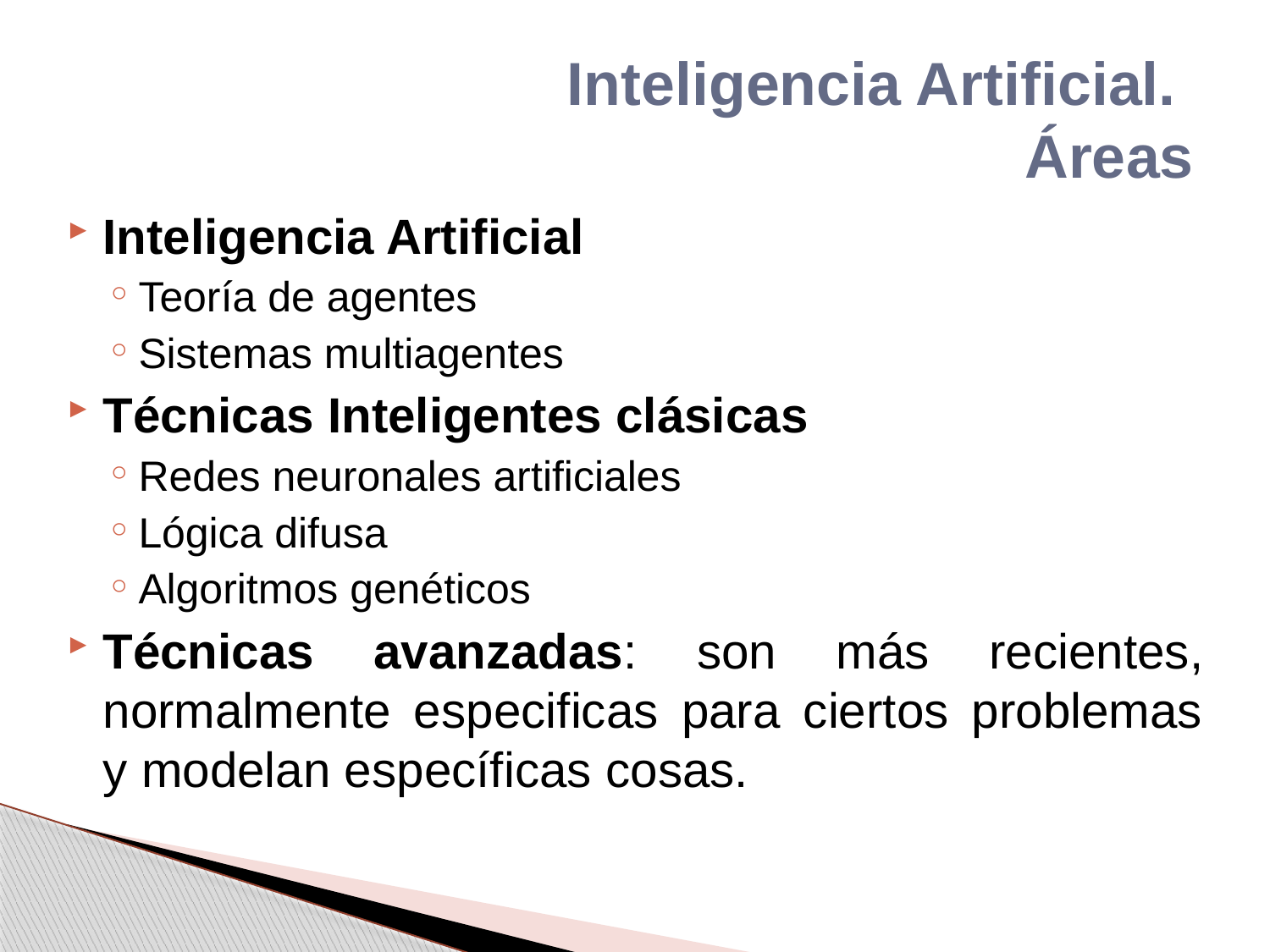

# Inteligencia Artificial. Áreas
Inteligencia Artificial
Teoría de agentes
Sistemas multiagentes
Técnicas Inteligentes clásicas
Redes neuronales artificiales
Lógica difusa
Algoritmos genéticos
Técnicas avanzadas: son más recientes, normalmente especificas para ciertos problemas y modelan específicas cosas.